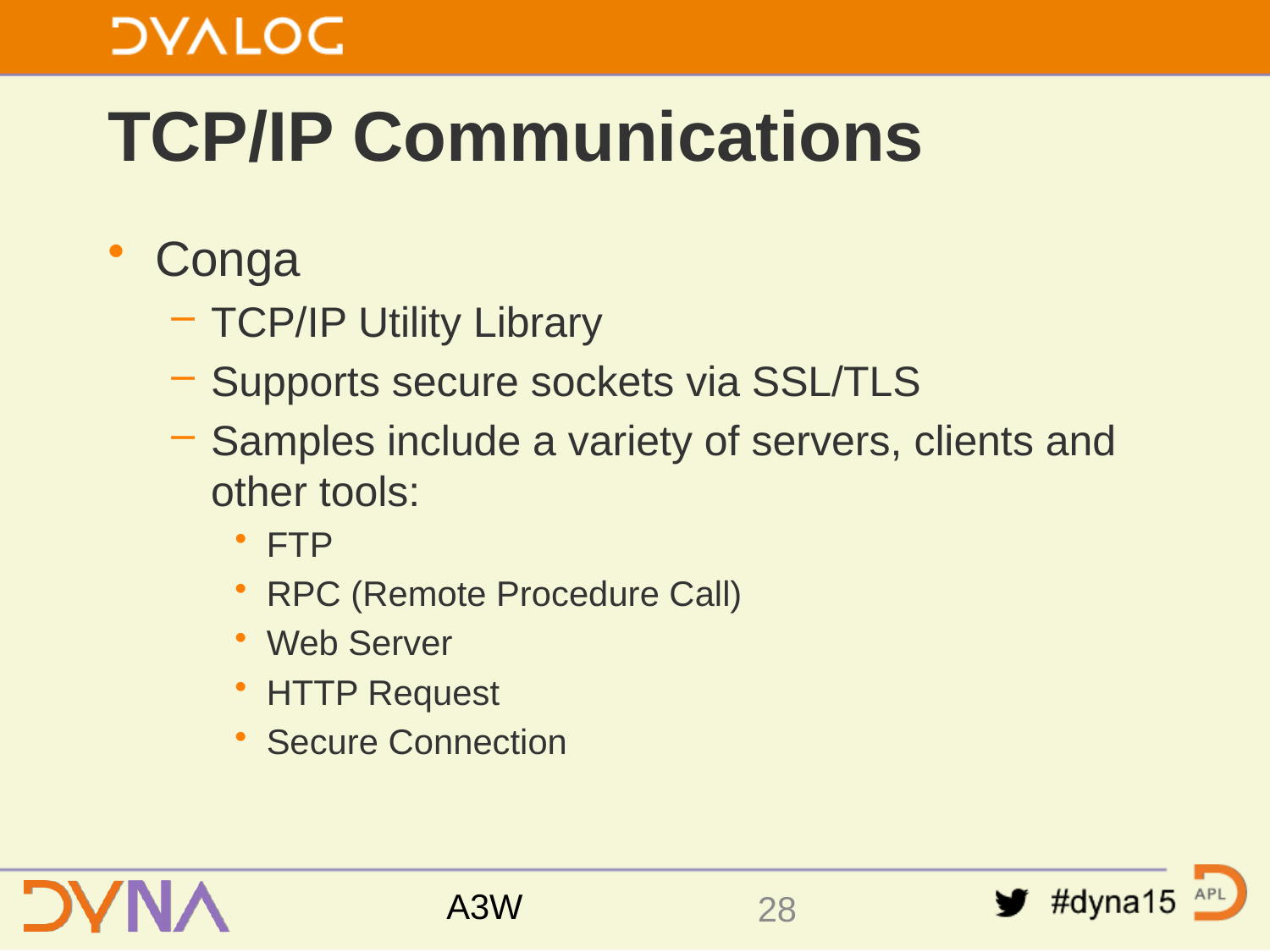

# TCP/IP Communications
Conga
TCP/IP Utility Library
Supports secure sockets via SSL/TLS
Samples include a variety of servers, clients and other tools:
FTP
RPC (Remote Procedure Call)
Web Server
HTTP Request
Secure Connection
28
A3W